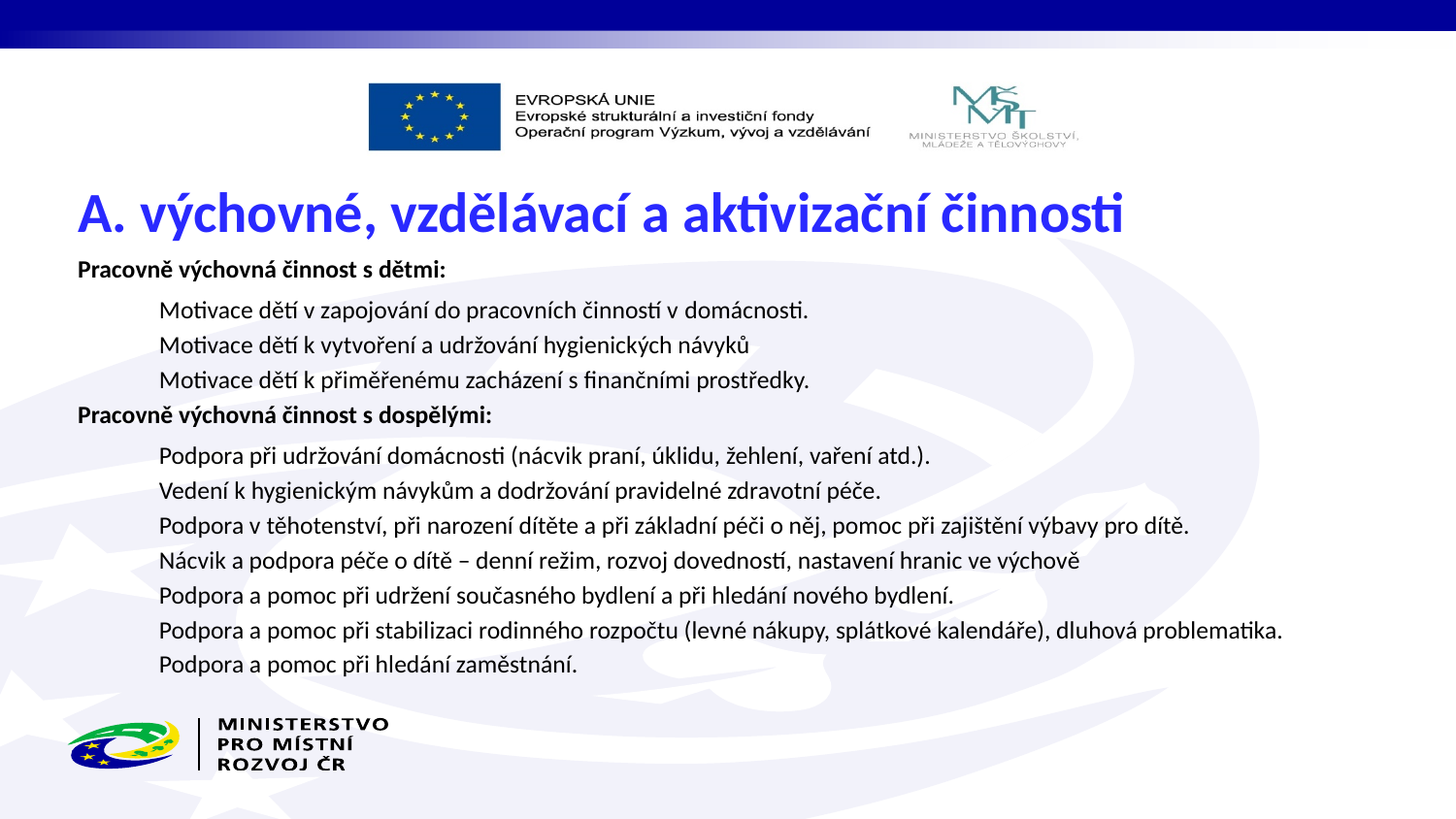

# A. výchovné, vzdělávací a aktivizační činnosti
Pracovně výchovná činnost s dětmi:
Motivace dětí v zapojování do pracovních činností v domácnosti.
Motivace dětí k vytvoření a udržování hygienických návyků
Motivace dětí k přiměřenému zacházení s finančními prostředky.
Pracovně výchovná činnost s dospělými:
Podpora při udržování domácnosti (nácvik praní, úklidu, žehlení, vaření atd.).
Vedení k hygienickým návykům a dodržování pravidelné zdravotní péče.
Podpora v těhotenství, při narození dítěte a při základní péči o něj, pomoc při zajištění výbavy pro dítě.
Nácvik a podpora péče o dítě – denní režim, rozvoj dovedností, nastavení hranic ve výchově
Podpora a pomoc při udržení současného bydlení a při hledání nového bydlení.
Podpora a pomoc při stabilizaci rodinného rozpočtu (levné nákupy, splátkové kalendáře), dluhová problematika.
Podpora a pomoc při hledání zaměstnání.